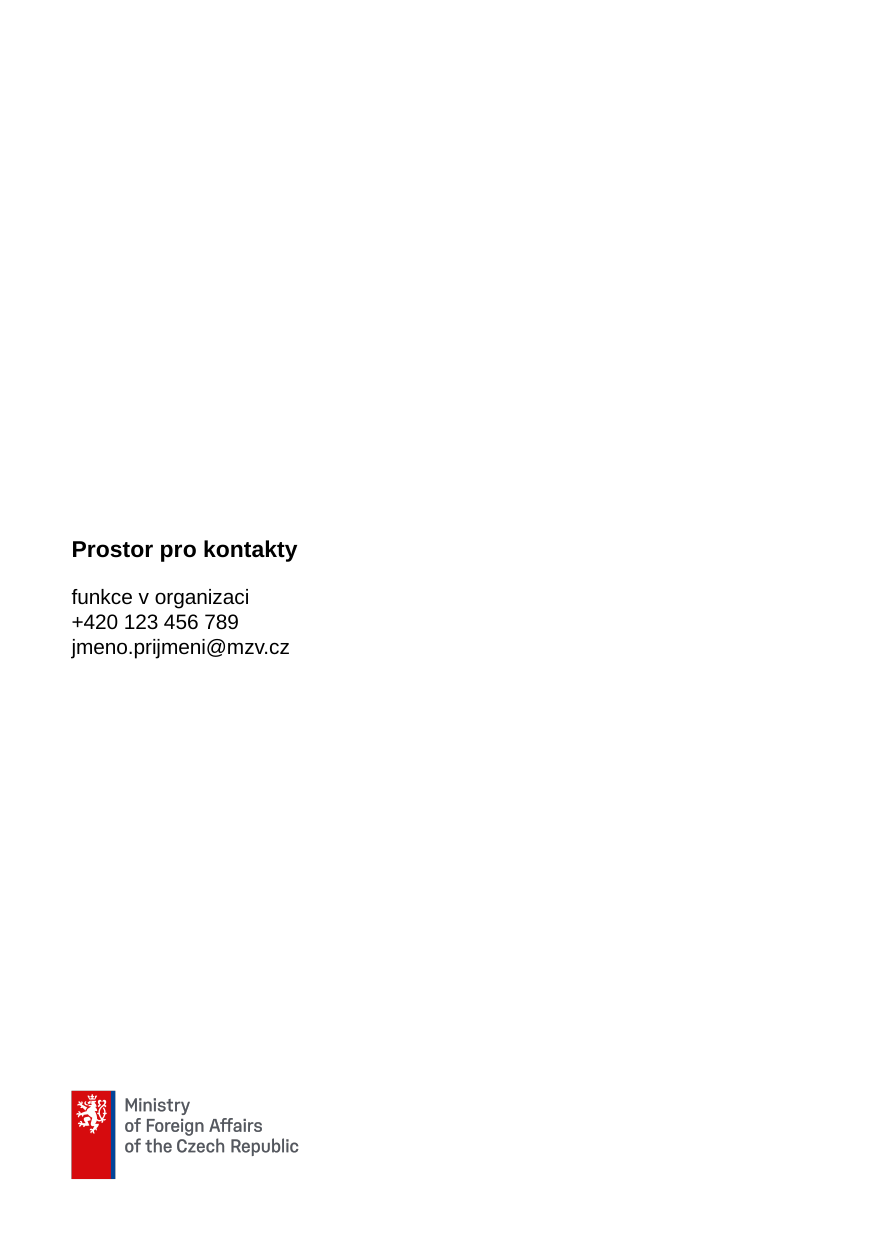

Prostor pro kontakty
funkce v organizaci
+420 123 456 789
jmeno.prijmeni@mzv.cz